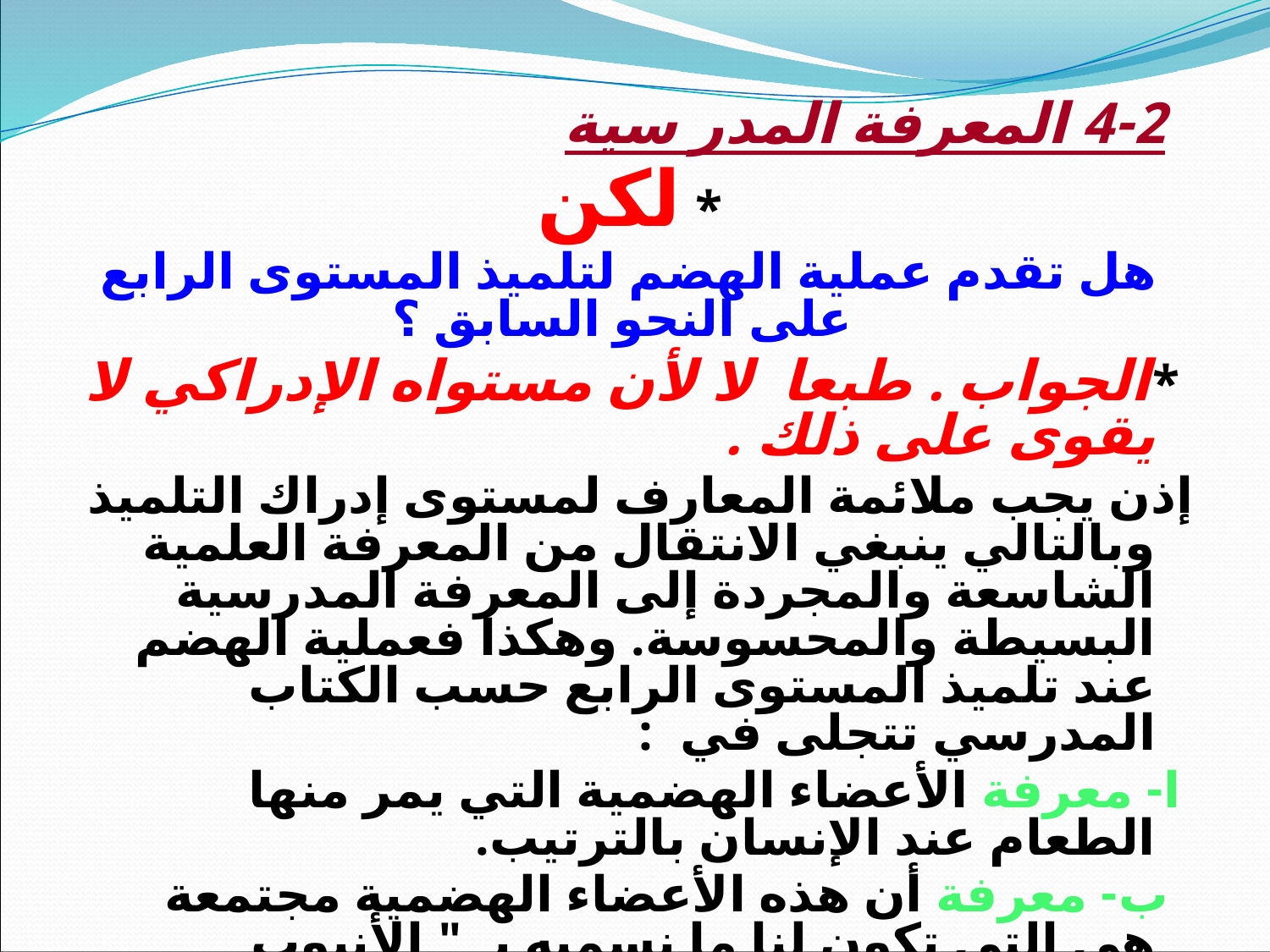

# 4-2 المعرفة المدر سية
 * لكن
 هل تقدم عملية الهضم لتلميذ المستوى الرابع على النحو السابق ؟
 *الجواب . طبعا  لا لأن مستواه الإدراكي لا يقوى على ذلك .
إذن يجب ملائمة المعارف لمستوى إدراك التلميذ وبالتالي ينبغي الانتقال من المعرفة العلمية الشاسعة والمجردة إلى المعرفة المدرسية البسيطة والمحسوسة. وهكذا فعملية الهضم عند تلميذ المستوى الرابع حسب الكتاب المدرسي تتجلى في  :
 ا- معرفة الأعضاء الهضمية التي يمر منها الطعام عند الإنسان بالترتيب.
  ب- معرفة أن هذه الأعضاء الهضمية مجتمعة هي التي تكون لنا ما نسميه بـ " الأنبوب الهضمي " .
   ج- معرفة حالة الطعام بعد كل عضو من أعضاء الأنبوب الهضمي.